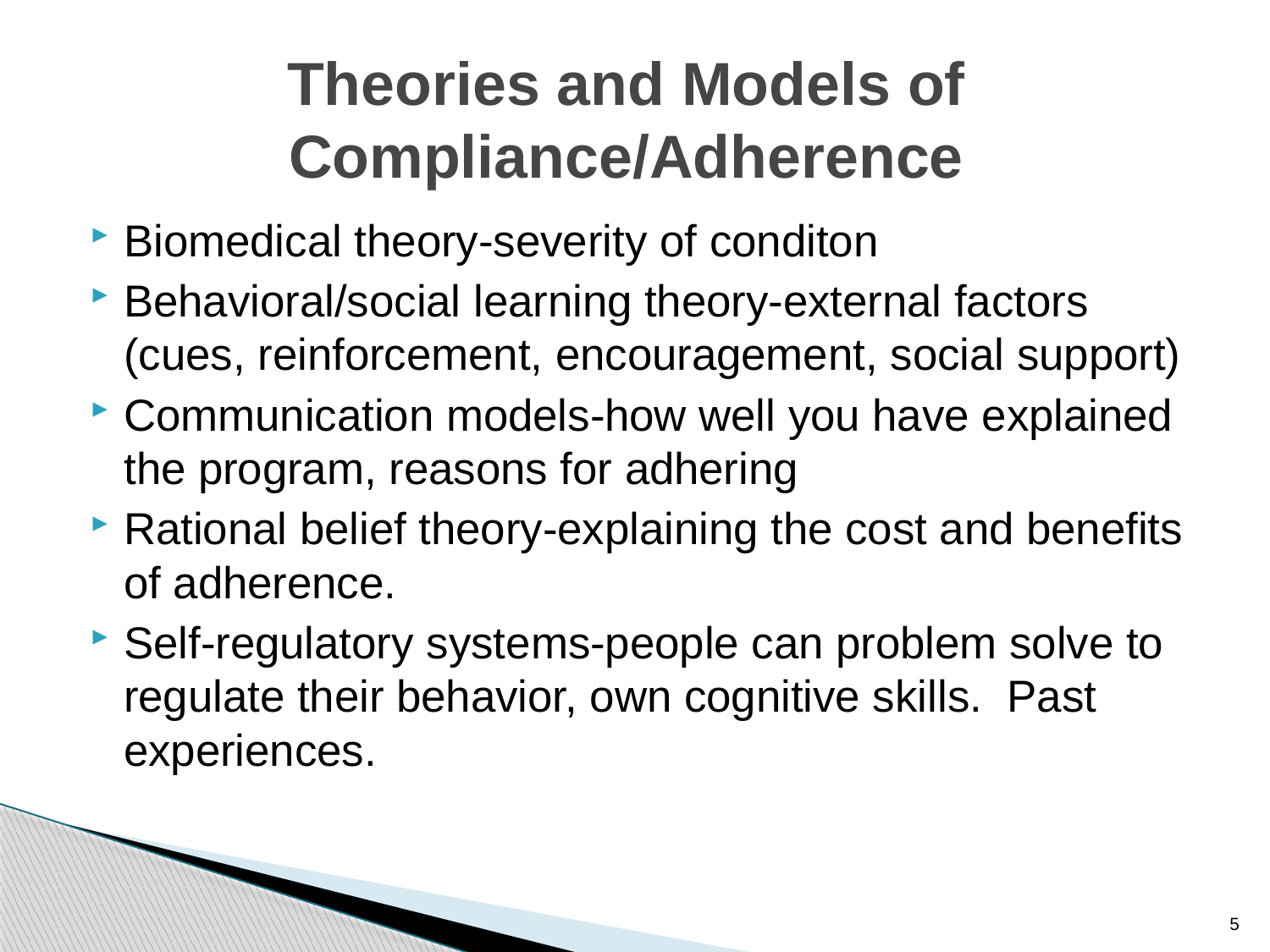

# Theories and Models of  Compliance/Adherence
Biomedical theory-severity of conditon
Behavioral/social learning theory-external factors (cues, reinforcement, encouragement, social support)
Communication models-how well you have explained the program, reasons for adhering
Rational belief theory-explaining the cost and benefits of adherence.
Self-regulatory systems-people can problem solve to regulate their behavior, own cognitive skills.  Past experiences.
5